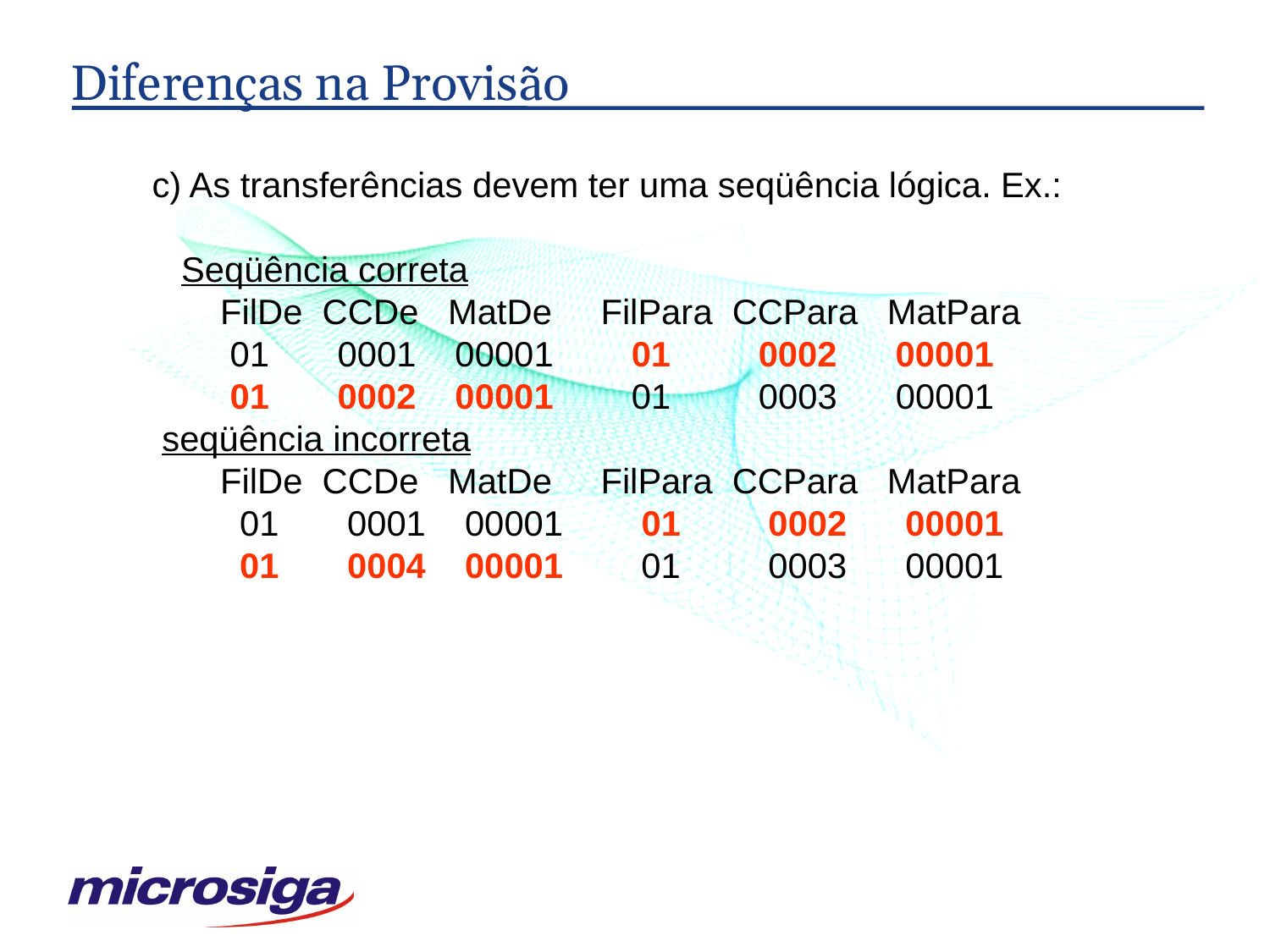

# Diferenças na Provisão

       c) As transferências devem ter uma seqüência lógica. Ex.:

          Seqüência correta
              FilDe  CCDe   MatDe     FilPara  CCPara   MatPara
               01       0001    00001        01         0002      00001
               01       0002    00001        01         0003      00001
        seqüência incorreta
              FilDe  CCDe   MatDe     FilPara  CCPara   MatPara
                01       0001    00001        01         0002      00001
                01       0004    00001        01         0003      00001